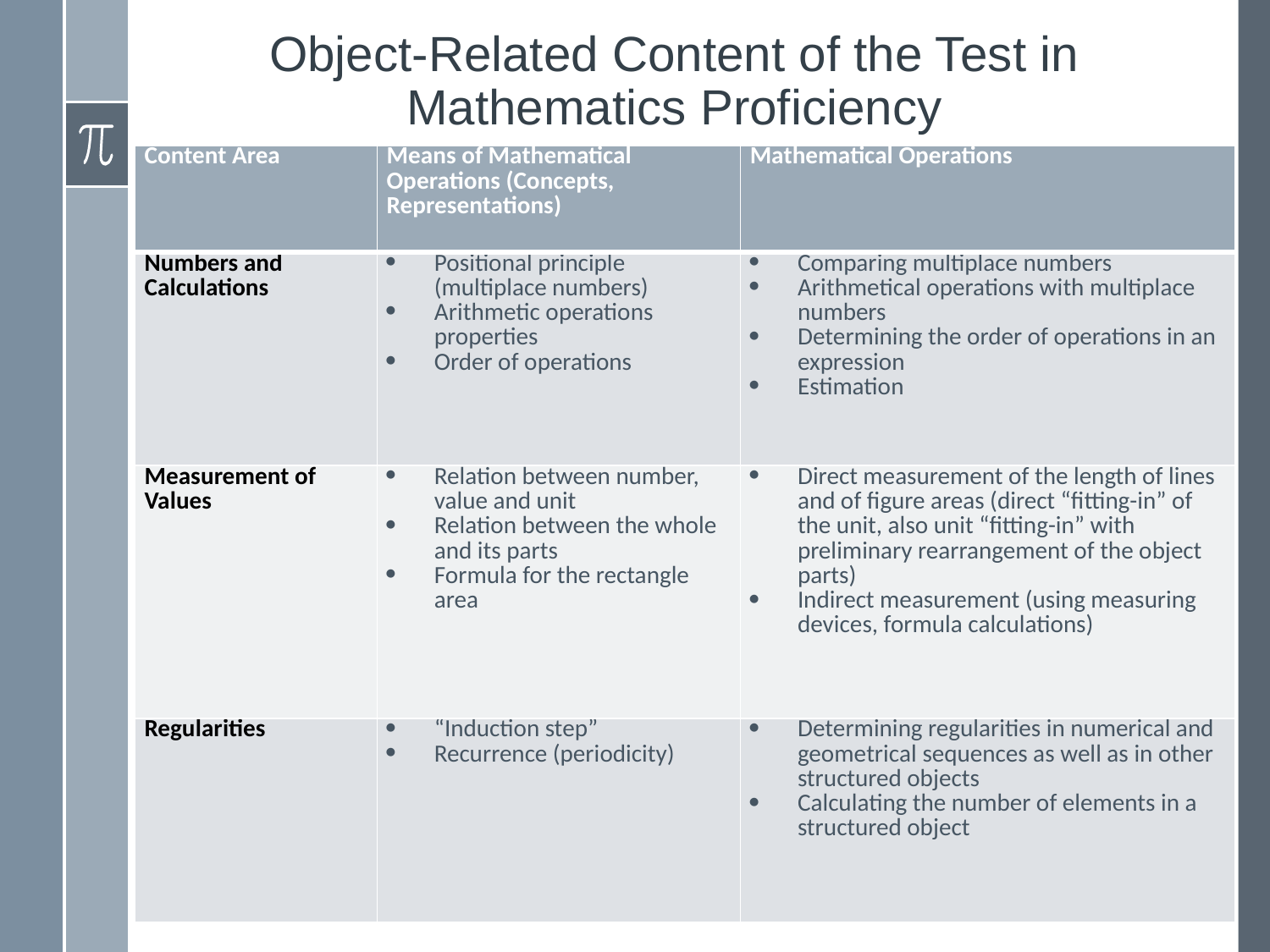

# Object-Related Content of the Test in Mathematics Proficiency
| Content Area | Means of Mathematical Operations (Concepts, Representations) | Mathematical Operations |
| --- | --- | --- |
| Numbers and Calculations | Positional principle (multiplace numbers) Arithmetic operations properties Order of operations | Comparing multiplace numbers Arithmetical operations with multiplace numbers Determining the order of operations in an expression Estimation |
| Measurement of Values | Relation between number, value and unit Relation between the whole and its parts Formula for the rectangle area | Direct measurement of the length of lines and of figure areas (direct “fitting-in” of the unit, also unit “fitting-in” with preliminary rearrangement of the object parts) Indirect measurement (using measuring devices, formula calculations) |
| Regularities | “Induction step” Recurrence (periodicity) | Determining regularities in numerical and geometrical sequences as well as in other structured objects Calculating the number of elements in a structured object |